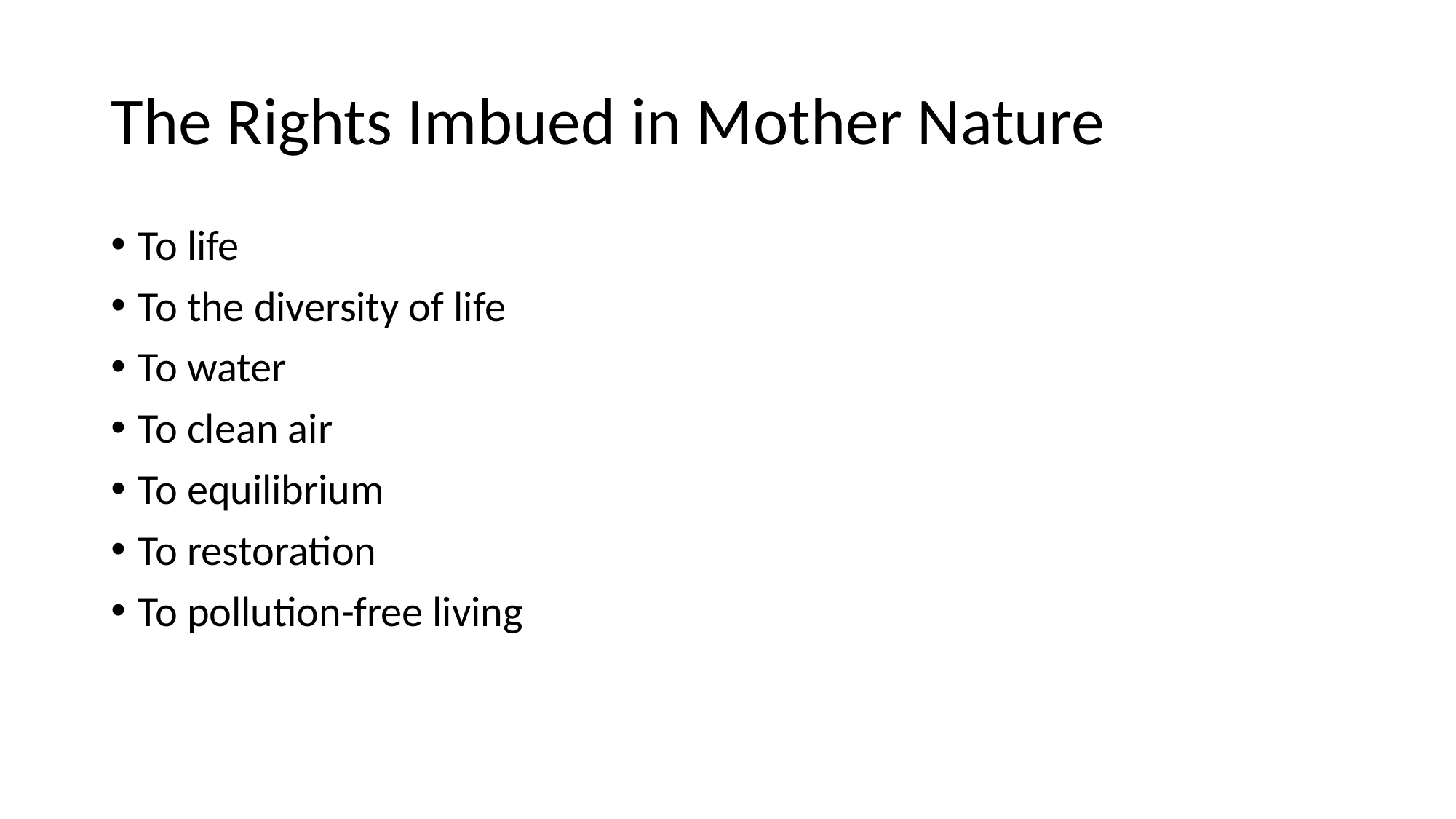

# The Rights Imbued in Mother Nature
To life
To the diversity of life
To water
To clean air
To equilibrium
To restoration
To pollution-free living